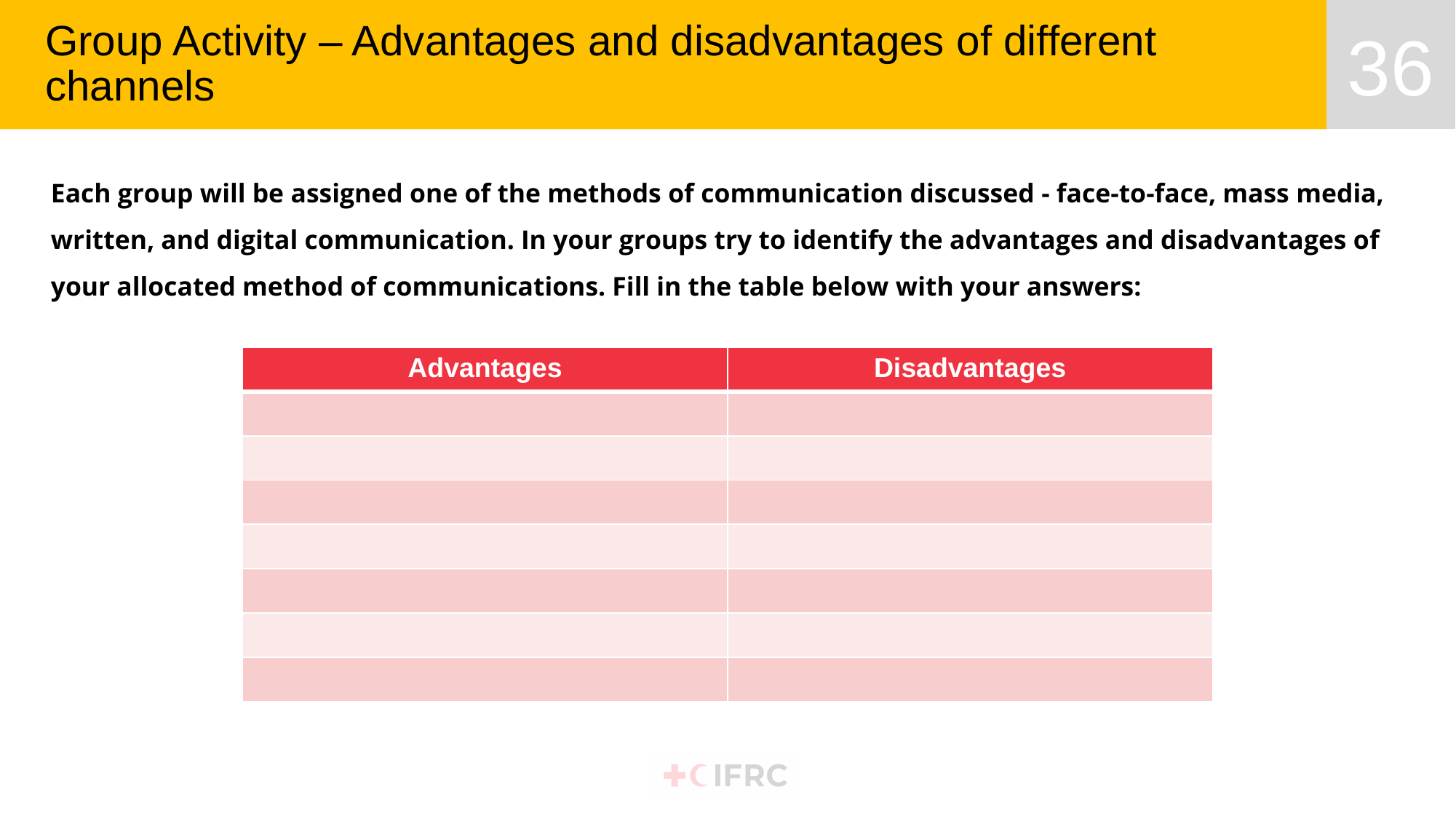

# Group Activity – Advantages and disadvantages of different channels
Each group will be assigned one of the methods of communication discussed - face-to-face, mass media, written, and digital communication. In your groups try to identify the advantages and disadvantages of your allocated method of communications. Fill in the table below with your answers:
| Advantages | Disadvantages |
| --- | --- |
|  |  |
|  |  |
|  |  |
|  |  |
|  |  |
|  |  |
|  |  |